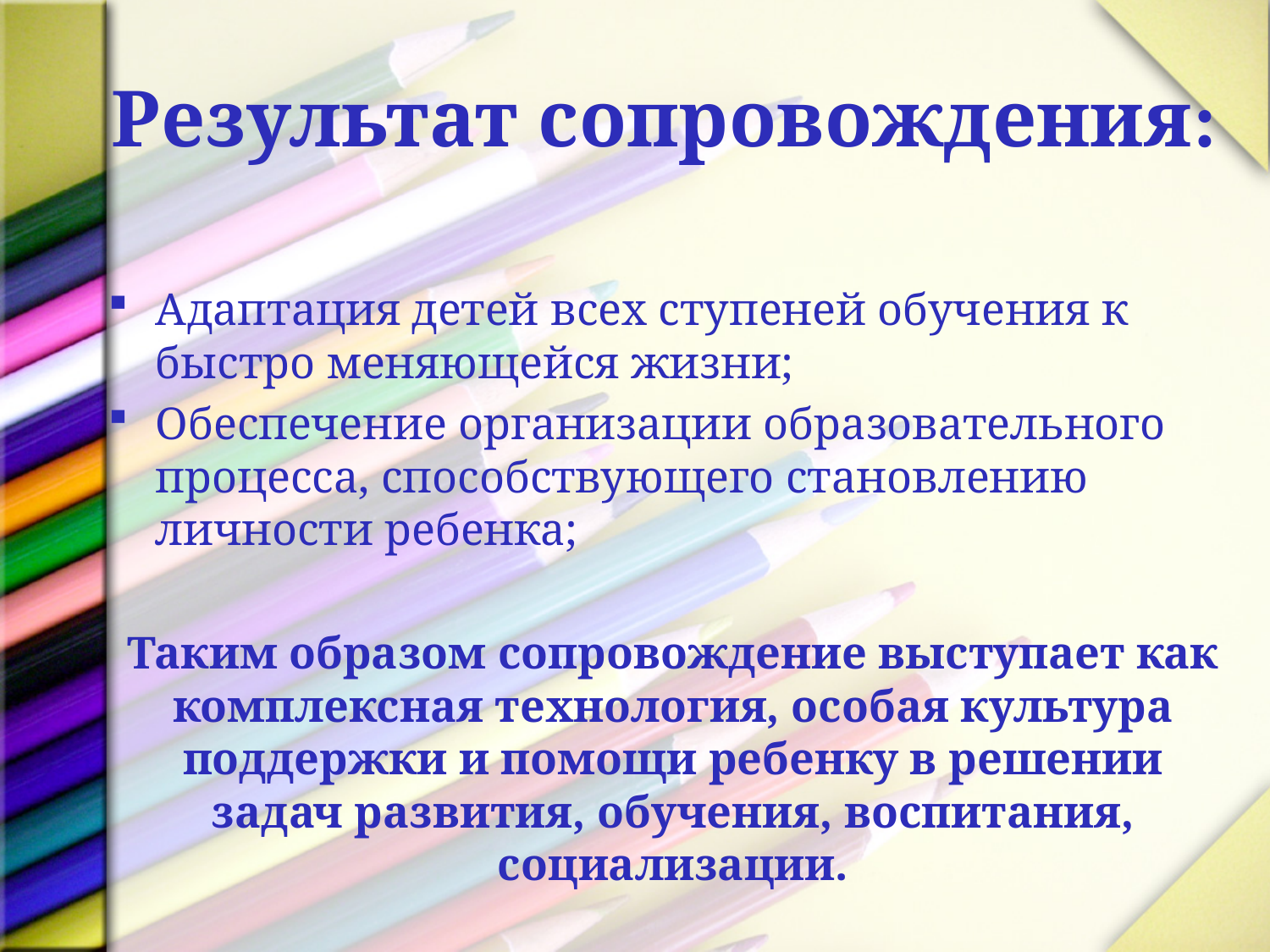

# Результат сопровождения:
Адаптация детей всех ступеней обучения к быстро меняющейся жизни;
Обеспечение организации образовательного процесса, способствующего становлению личности ребенка;

Таким образом сопровождение выступает как комплексная технология, особая культура поддержки и помощи ребенку в решении задач развития, обучения, воспитания, социализации.